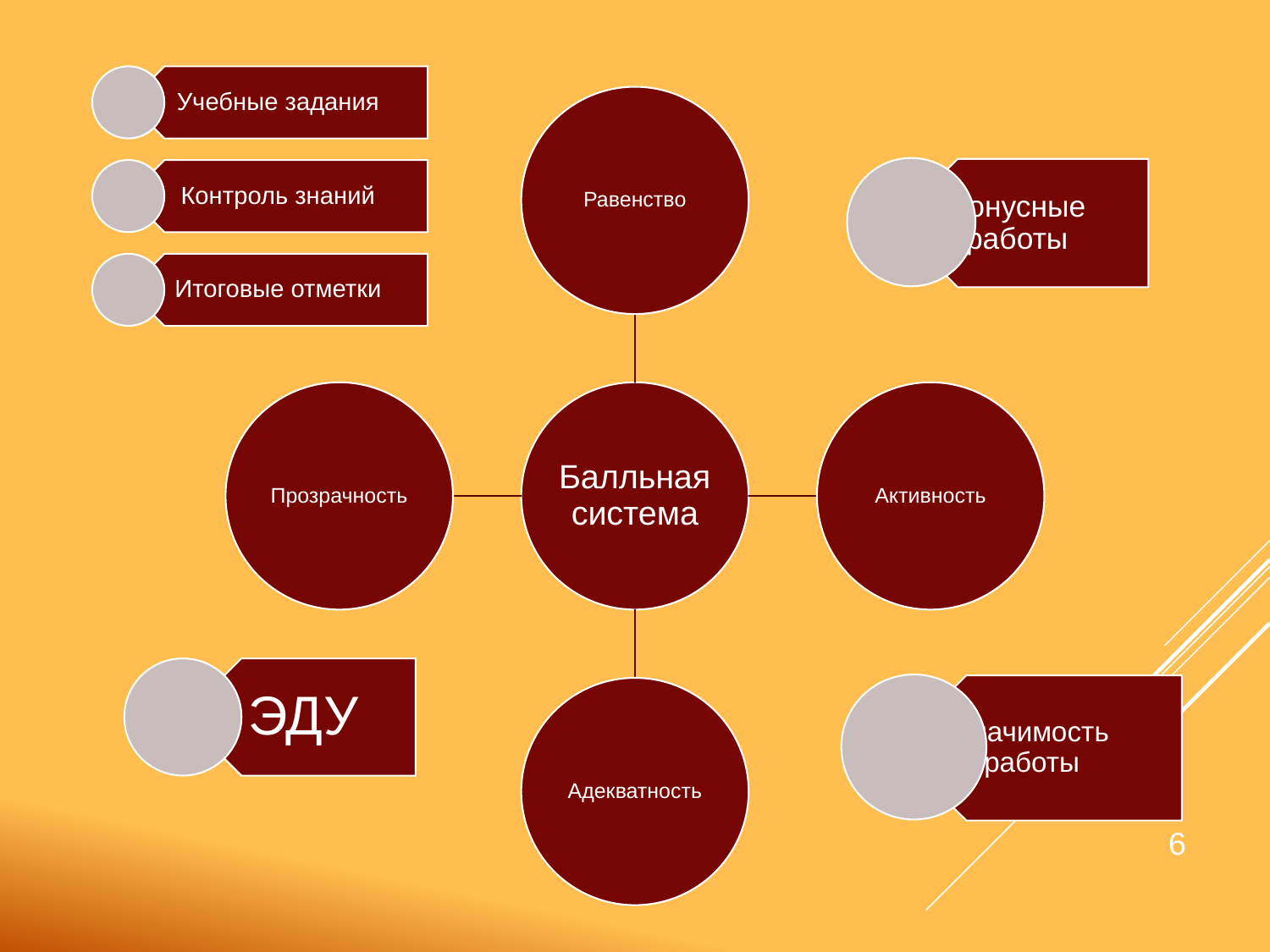

Учебные задания
Контроль знаний
Итоговые отметки
Балльная система

Равенство

Активность

Адекватность

Прозрачность
Бонусные работы
ЭДУ
Значимость работы
6